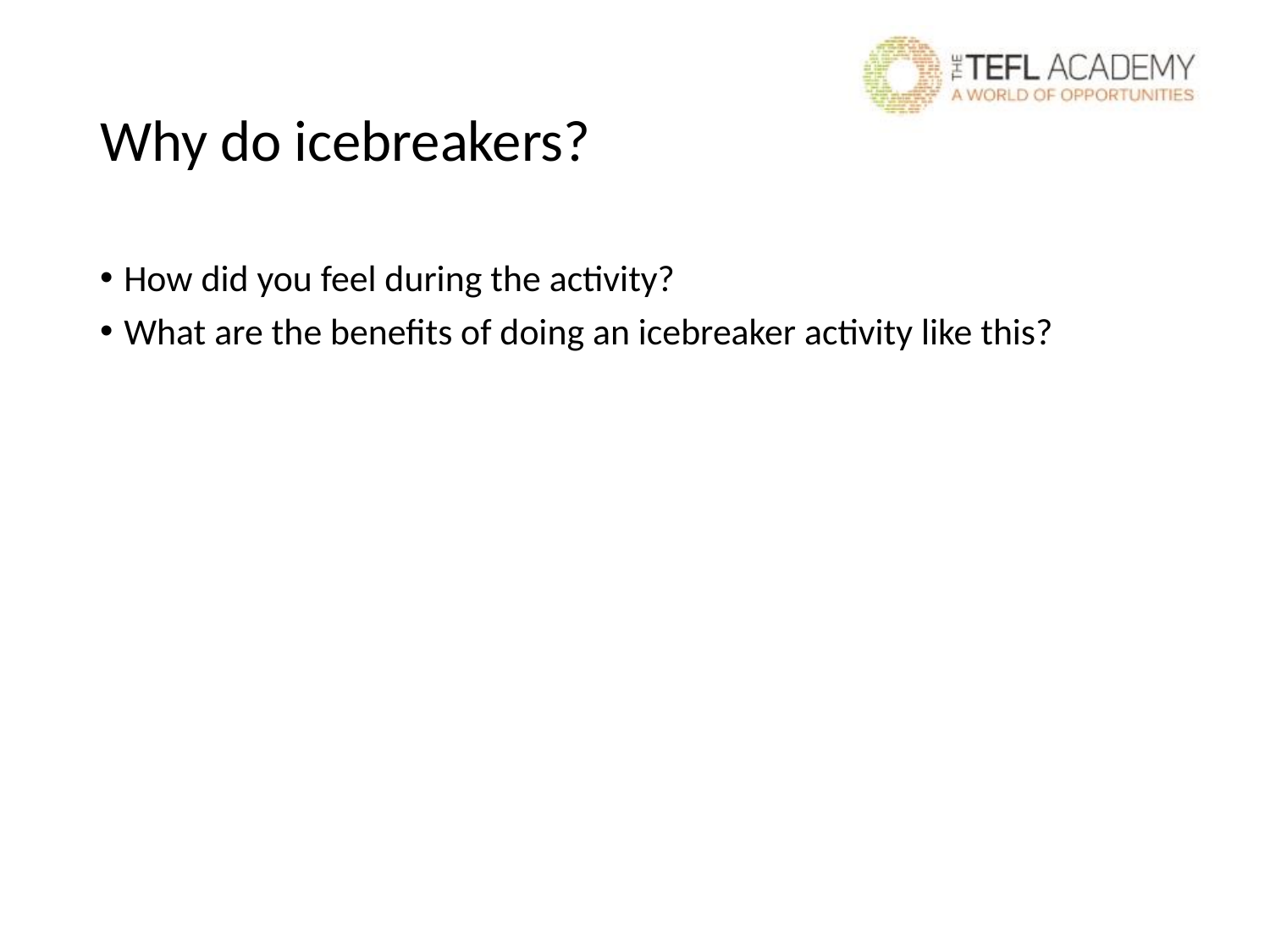

# Why do icebreakers?
How did you feel during the activity?
What are the benefits of doing an icebreaker activity like this?